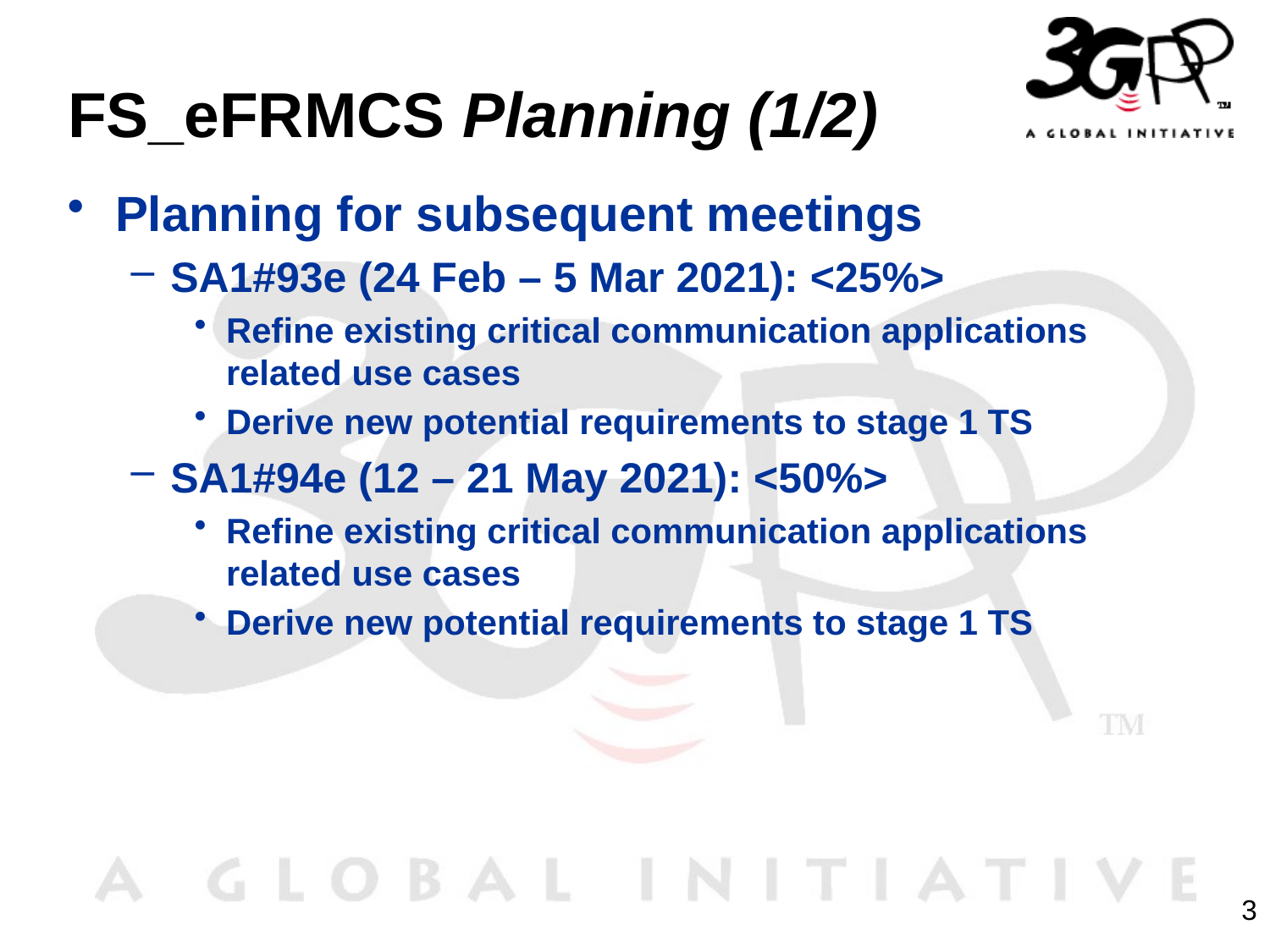

# FS_eFRMCS Planning (1/2)
Planning for subsequent meetings
SA1#93e (24 Feb – 5 Mar 2021): <25%>
Refine existing critical communication applications related use cases
Derive new potential requirements to stage 1 TS
SA1#94e (12 – 21 May 2021): <50%>
Refine existing critical communication applications related use cases
Derive new potential requirements to stage 1 TS
3